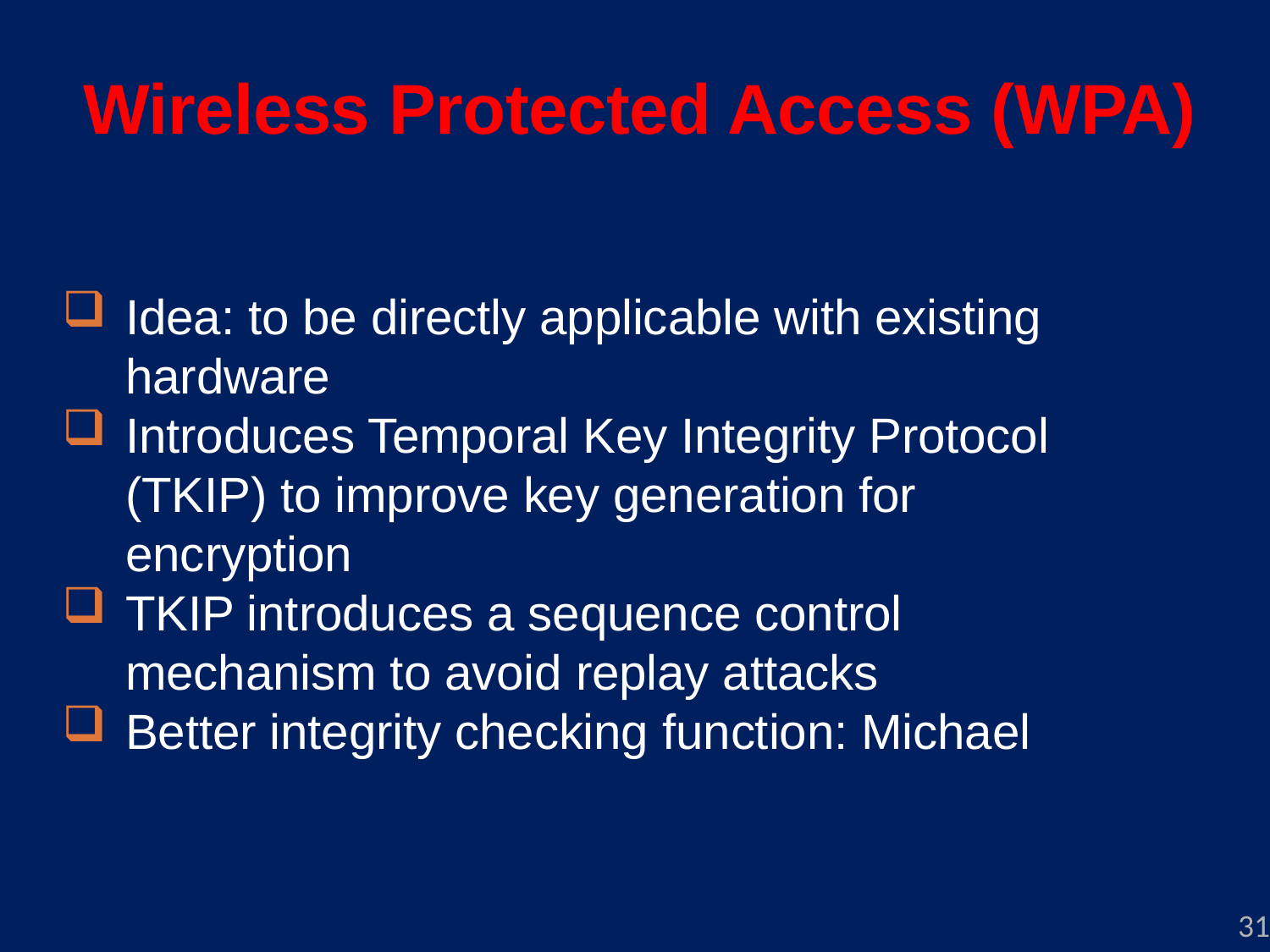

Wireless Protected Access (WPA)
Idea: to be directly applicable with existing hardware
Introduces Temporal Key Integrity Protocol (TKIP) to improve key generation for encryption
TKIP introduces a sequence control mechanism to avoid replay attacks
Better integrity checking function: Michael
31